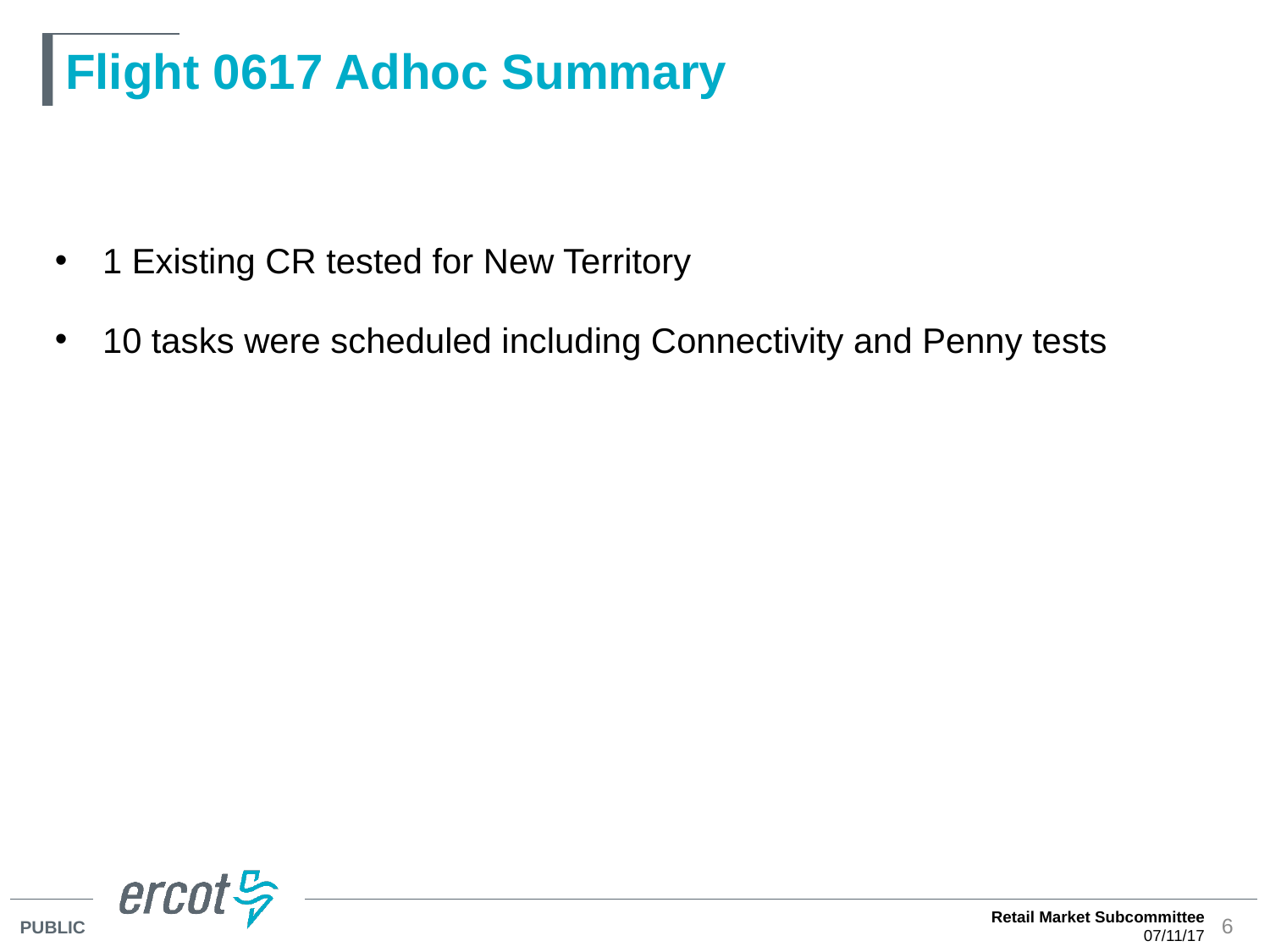

# Flight 0617 Adhoc Summary
1 Existing CR tested for New Territory
10 tasks were scheduled including Connectivity and Penny tests
Retail Market Subcommittee
07/11/17
6